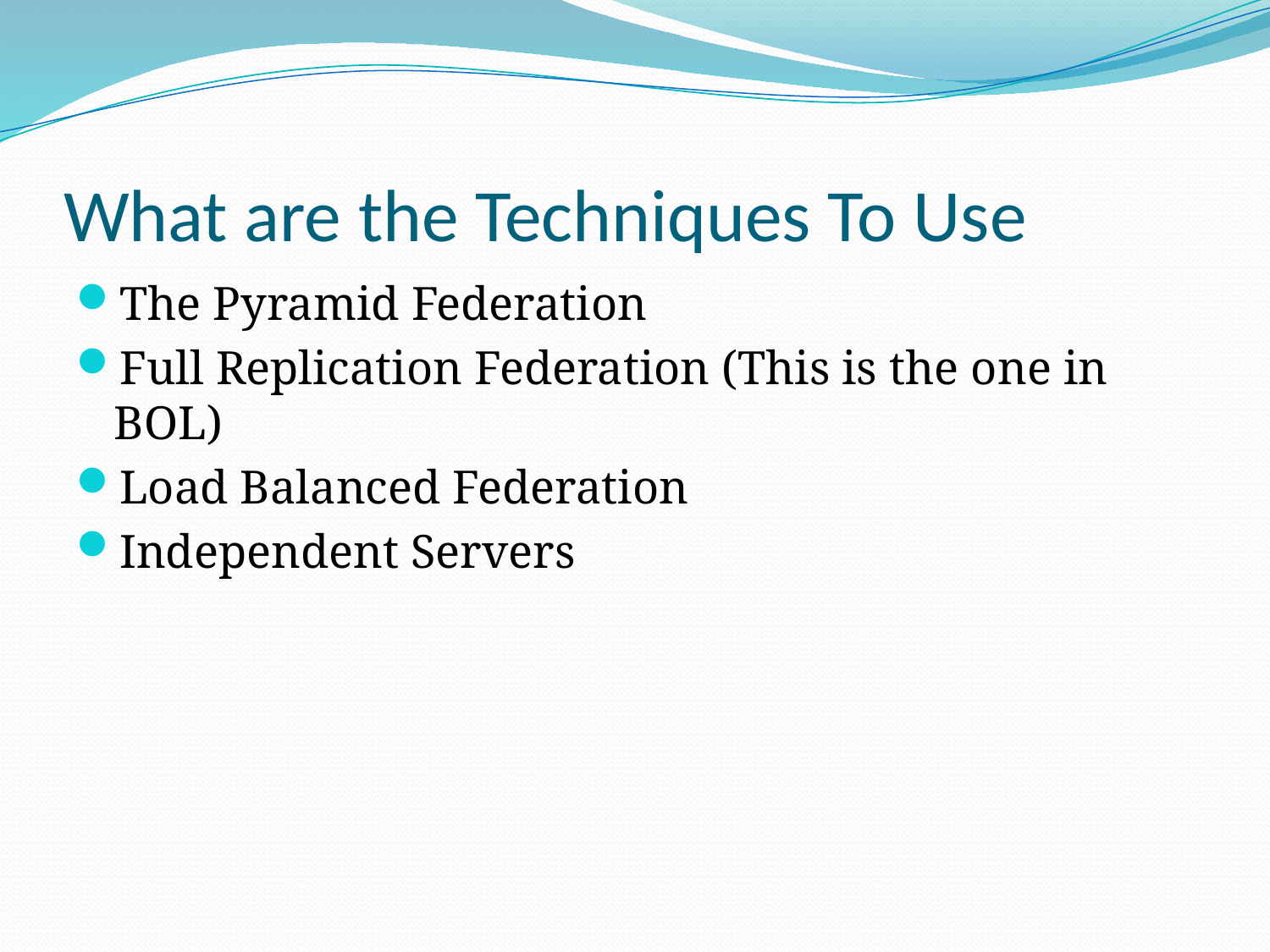

# What are the Techniques To Use
The Pyramid Federation
Full Replication Federation (This is the one in BOL)
Load Balanced Federation
Independent Servers